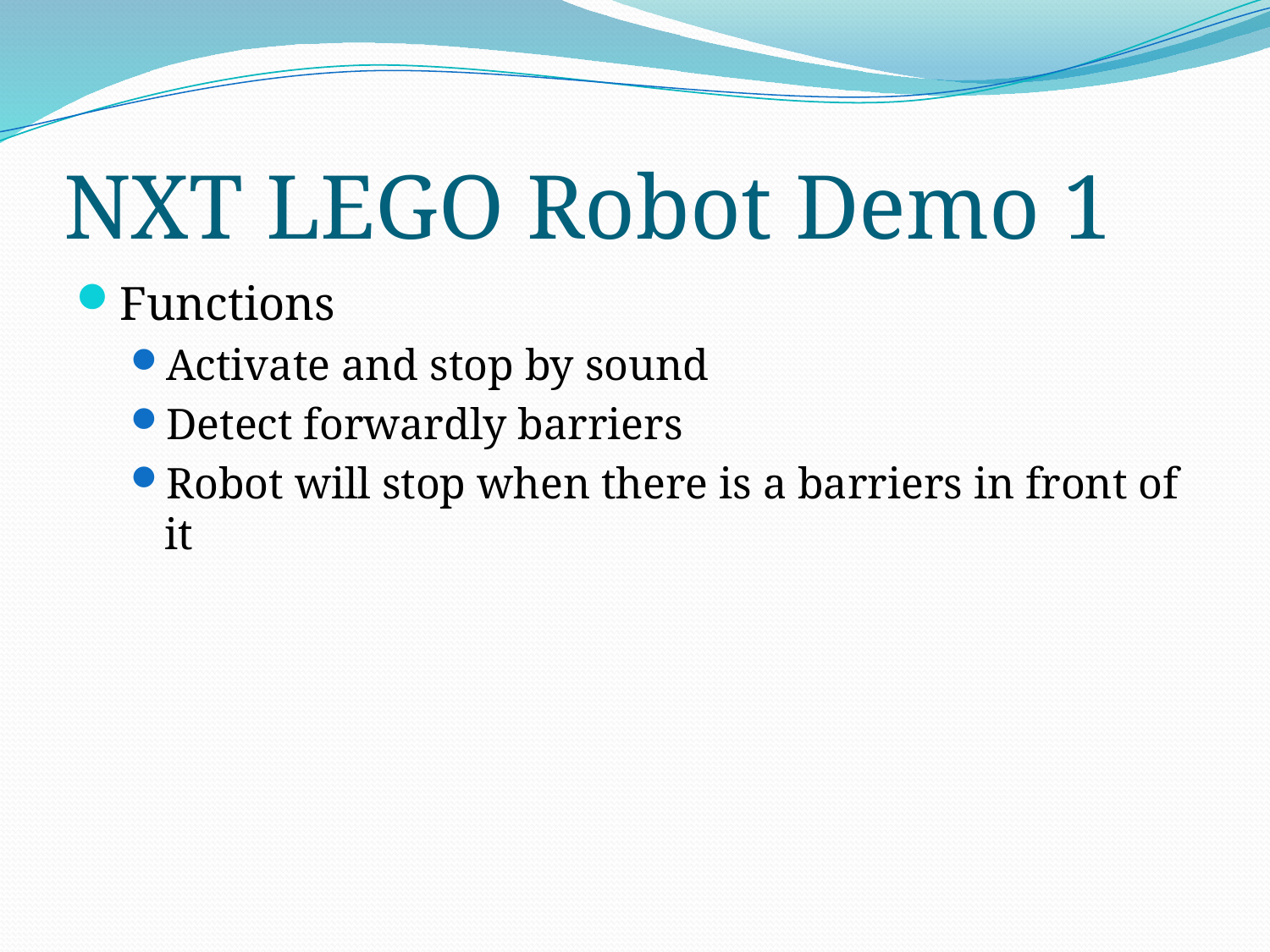

# NXT LEGO Robot Demo 1
Functions
Activate and stop by sound
Detect forwardly barriers
Robot will stop when there is a barriers in front of it